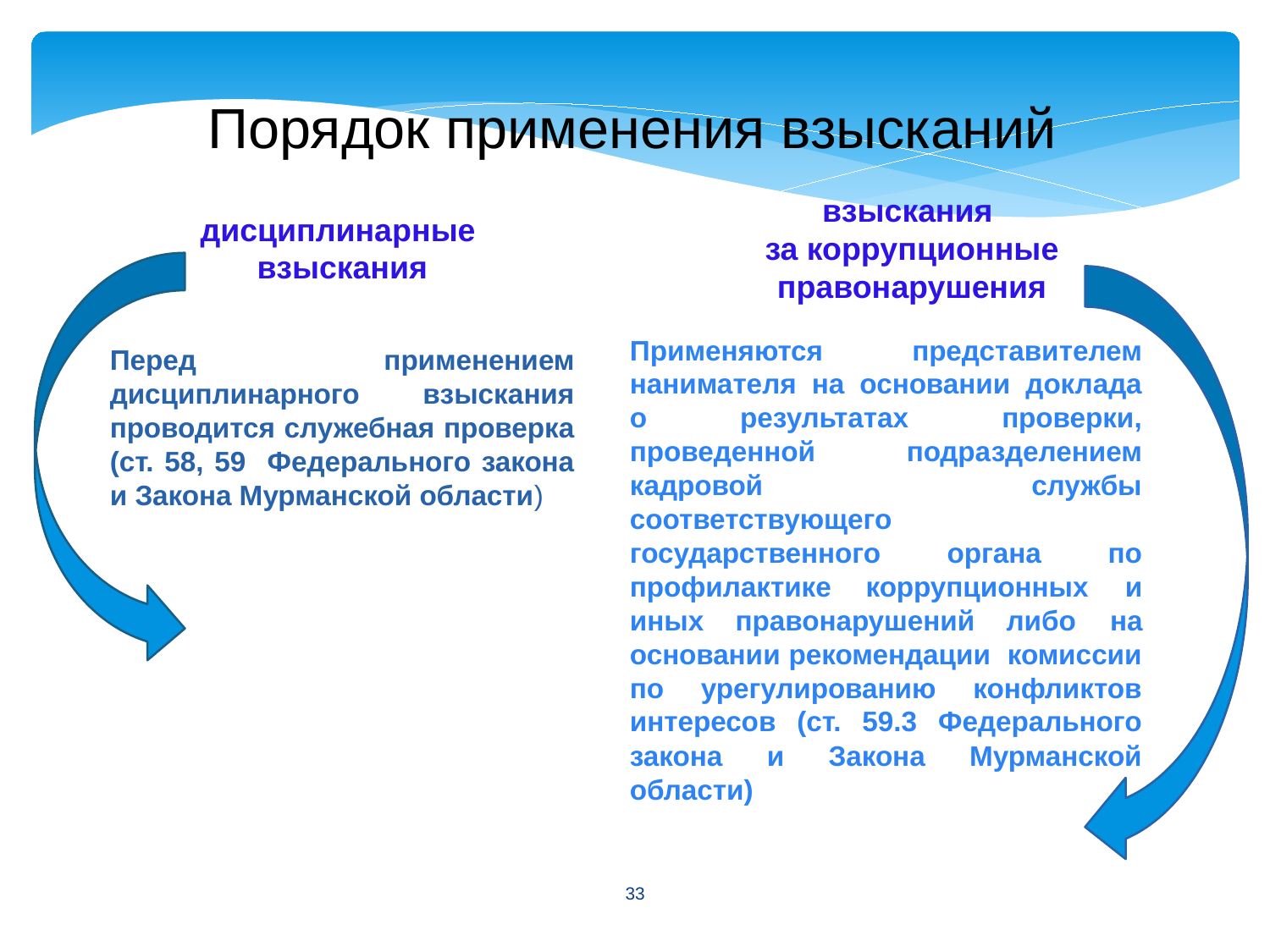

Порядок применения взысканий
взыскания
за коррупционные правонарушения
дисциплинарные
взыскания

Применяются представителем нанимателя на основании доклада о результатах проверки, проведенной подразделением кадровой службы соответствующего государственного органа по профилактике коррупционных и иных правонарушений либо на основании рекомендации  комиссии по урегулированию конфликтов интересов (ст. 59.3 Федерального закона и Закона Мурманской области)
Перед применением дисциплинарного взыскания проводится служебная проверка
(ст. 58, 59  Федерального закона и Закона Мурманской области)

33